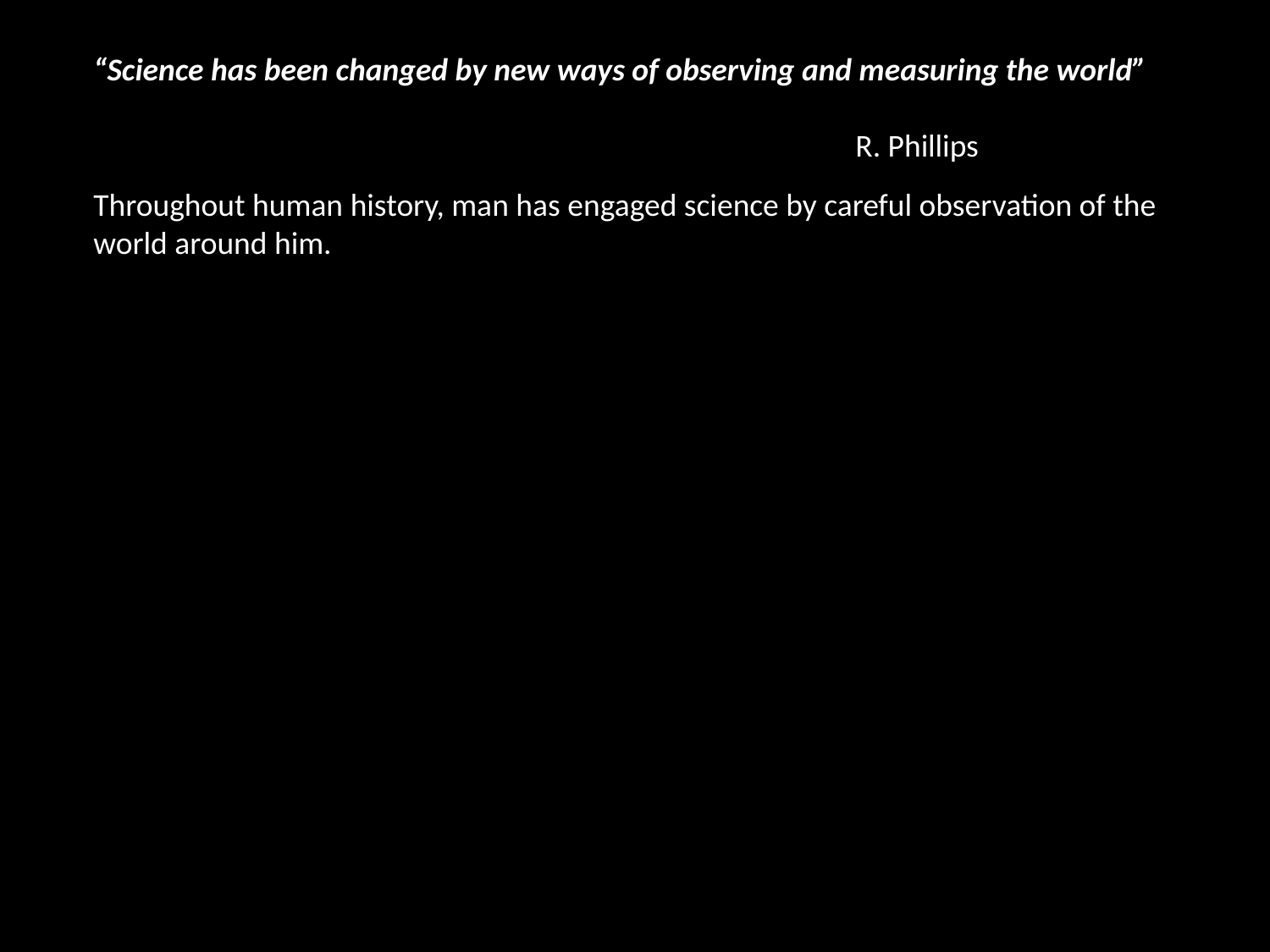

“Science has been changed by new ways of observing and measuring the world”
														R. Phillips
Throughout human history, man has engaged science by careful observation of the world around him.